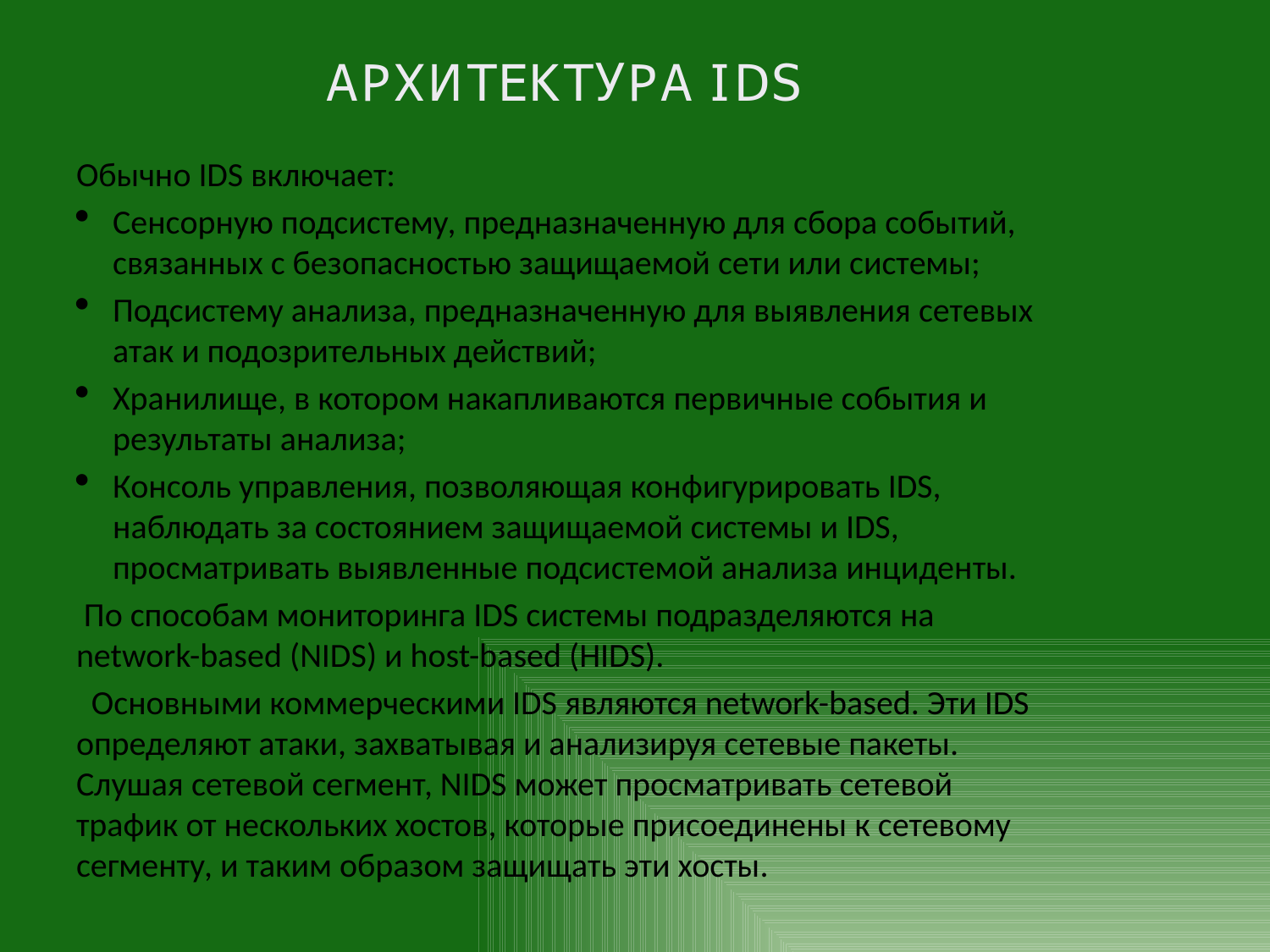

Архитектура IDS
Обычно IDS включает:
Сенсорную подсистему, предназначенную для сбора событий, связанных с безопасностью защищаемой сети или системы;
Подсистему анализа, предназначенную для выявления сетевых атак и подозрительных действий;
Хранилище, в котором накапливаются первичные события и результаты анализа;
Консоль управления, позволяющая конфигурировать IDS, наблюдать за состоянием защищаемой системы и IDS, просматривать выявленные подсистемой анализа инциденты.
 По способам мониторинга IDS системы подразделяются на network-based (NIDS) и host-based (HIDS).
  Основными коммерческими IDS являются network-based. Эти IDS определяют атаки, захватывая и анализируя сетевые пакеты. Слушая сетевой сегмент, NIDS может просматривать сетевой трафик от нескольких хостов, которые присоединены к сетевому сегменту, и таким образом защищать эти хосты.